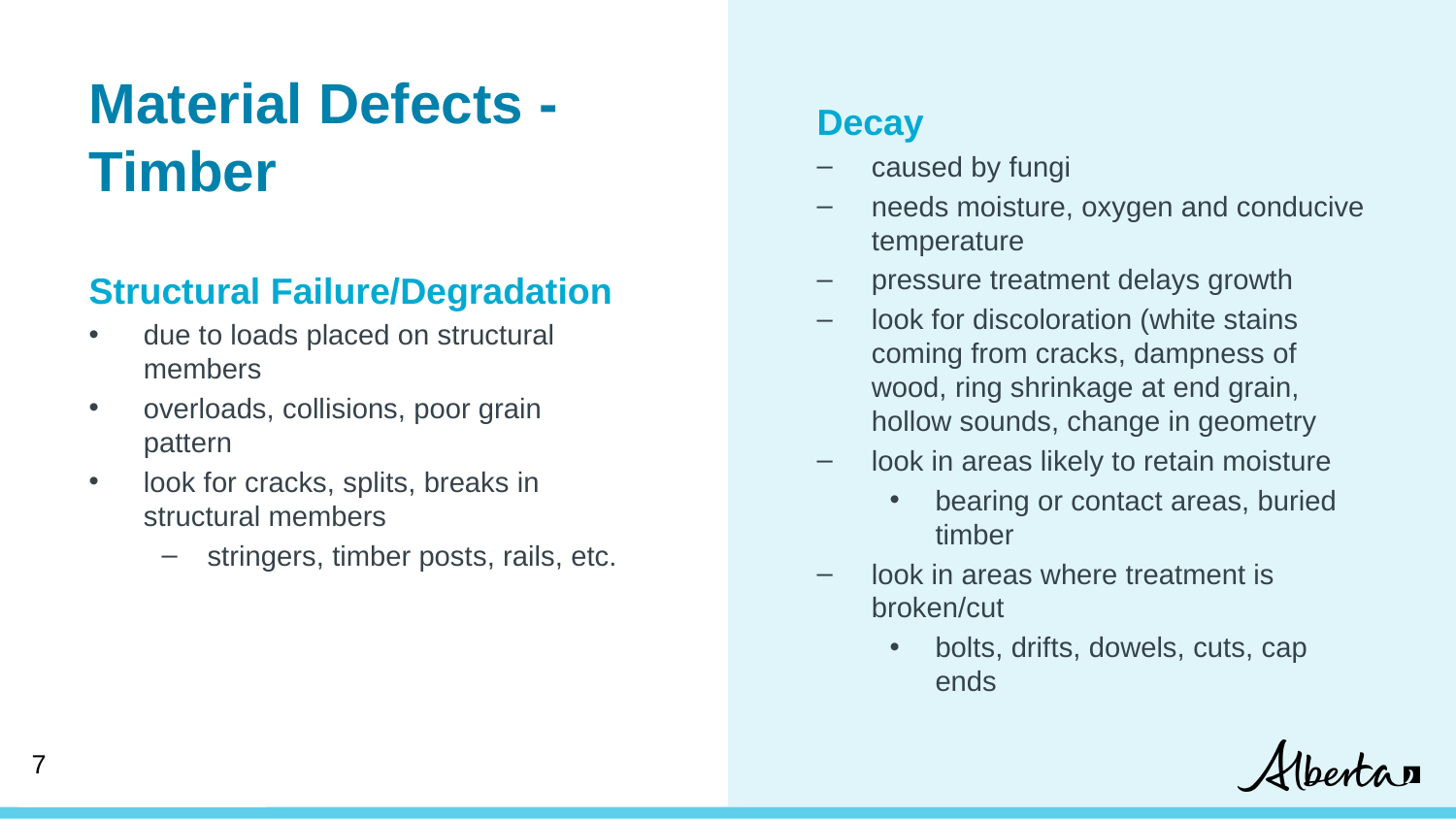

Material Defects - Timber

Decay
caused by fungi
needs moisture, oxygen and conducive temperature
pressure treatment delays growth
look for discoloration (white stains coming from cracks, dampness of wood, ring shrinkage at end grain, hollow sounds, change in geometry
look in areas likely to retain moisture
bearing or contact areas, buried timber
look in areas where treatment is broken/cut
bolts, drifts, dowels, cuts, cap ends

Structural Failure/Degradation
due to loads placed on structural members
overloads, collisions, poor grain pattern
look for cracks, splits, breaks in structural members
stringers, timber posts, rails, etc.
7